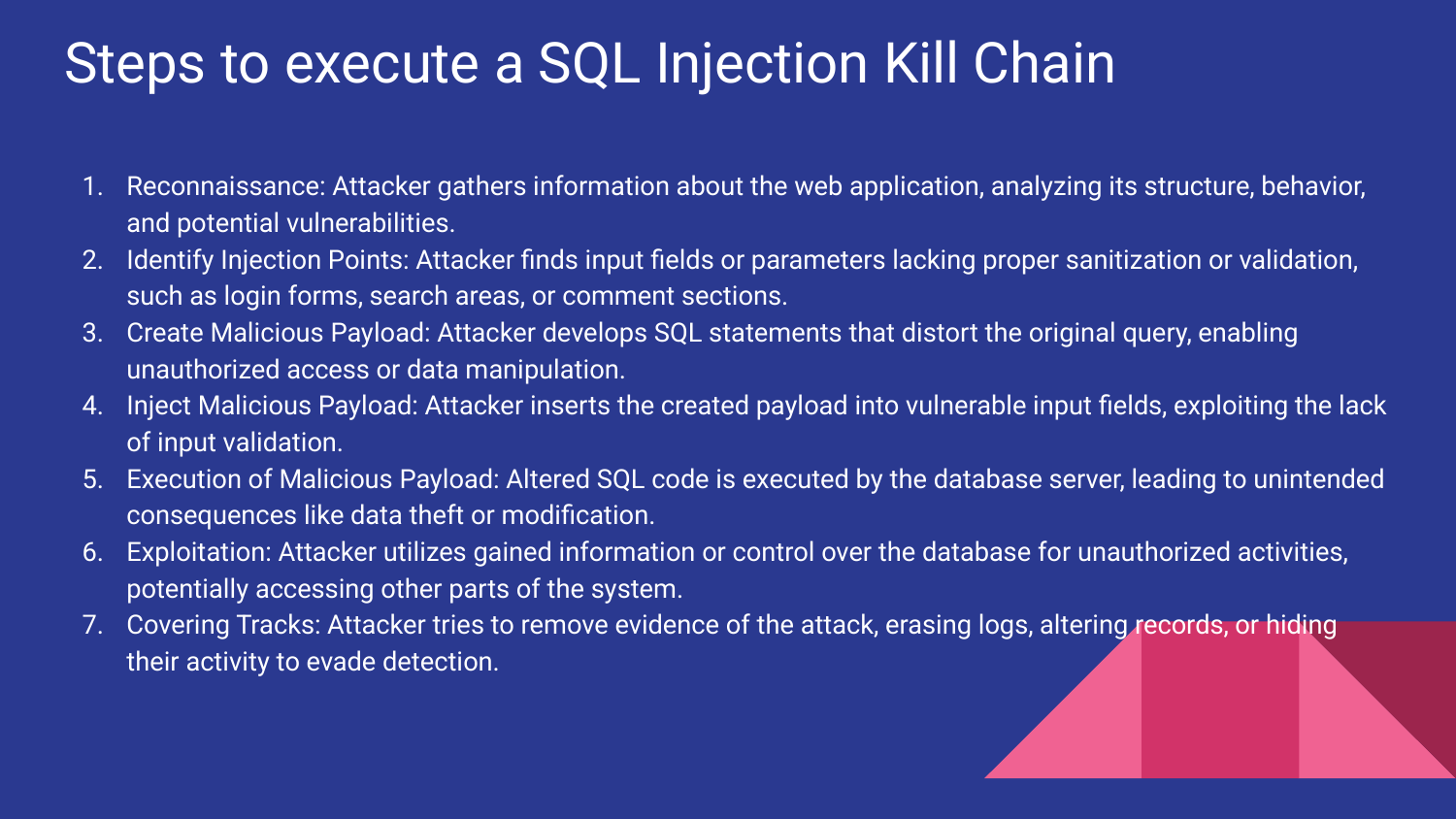

# Steps to execute a SQL Injection Kill Chain
Reconnaissance: Attacker gathers information about the web application, analyzing its structure, behavior, and potential vulnerabilities.
Identify Injection Points: Attacker finds input fields or parameters lacking proper sanitization or validation, such as login forms, search areas, or comment sections.
Create Malicious Payload: Attacker develops SQL statements that distort the original query, enabling unauthorized access or data manipulation.
Inject Malicious Payload: Attacker inserts the created payload into vulnerable input fields, exploiting the lack of input validation.
Execution of Malicious Payload: Altered SQL code is executed by the database server, leading to unintended consequences like data theft or modification.
Exploitation: Attacker utilizes gained information or control over the database for unauthorized activities, potentially accessing other parts of the system.
Covering Tracks: Attacker tries to remove evidence of the attack, erasing logs, altering records, or hiding their activity to evade detection.